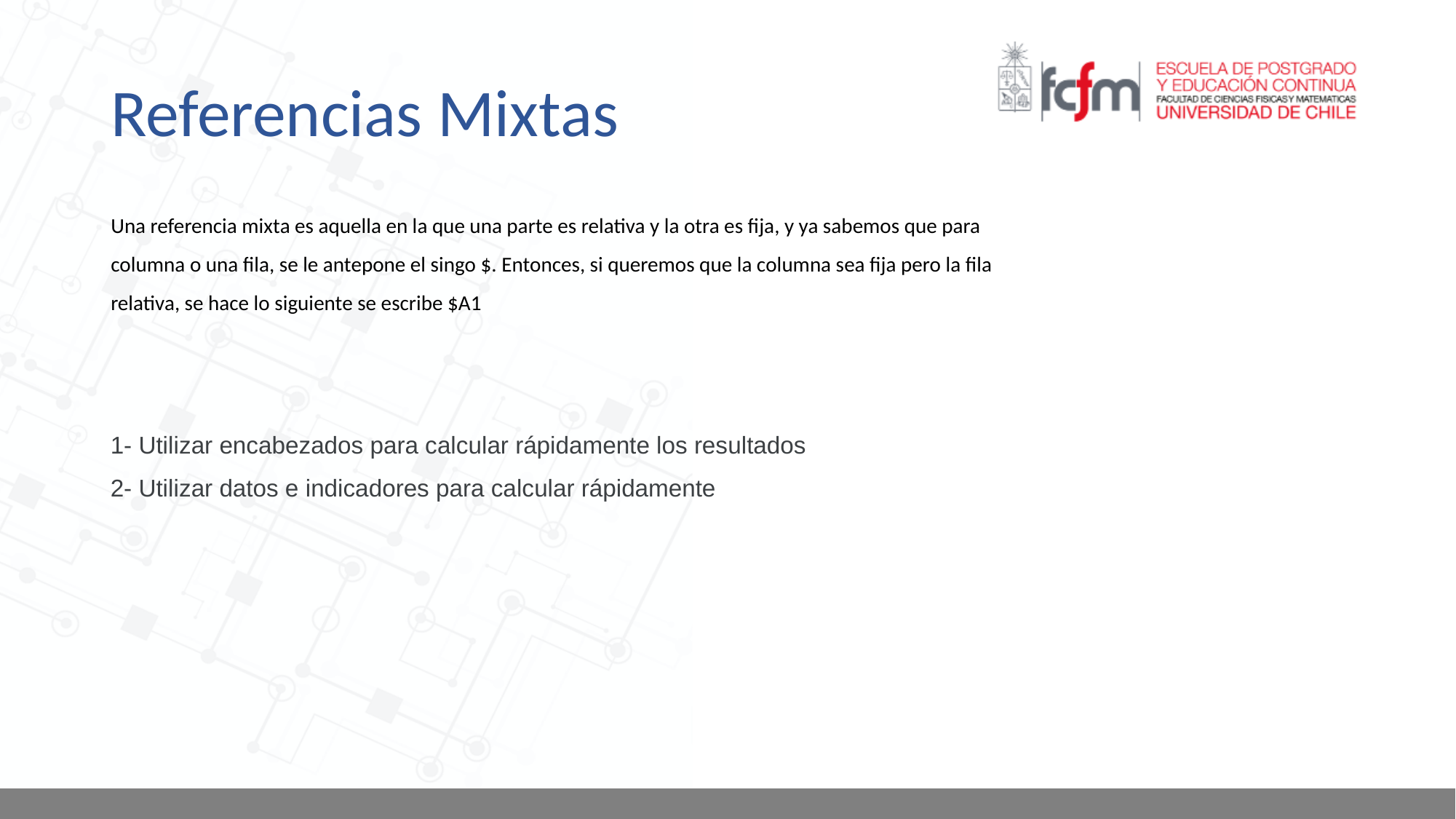

# Referencias Mixtas
Una referencia mixta es aquella en la que una parte es relativa y la otra es fija, y ya sabemos que para columna o una fila, se le antepone el singo $. Entonces, si queremos que la columna sea fija pero la fila relativa, se hace lo siguiente se escribe $A1
1- Utilizar encabezados para calcular rápidamente los resultados
2- Utilizar datos e indicadores para calcular rápidamente